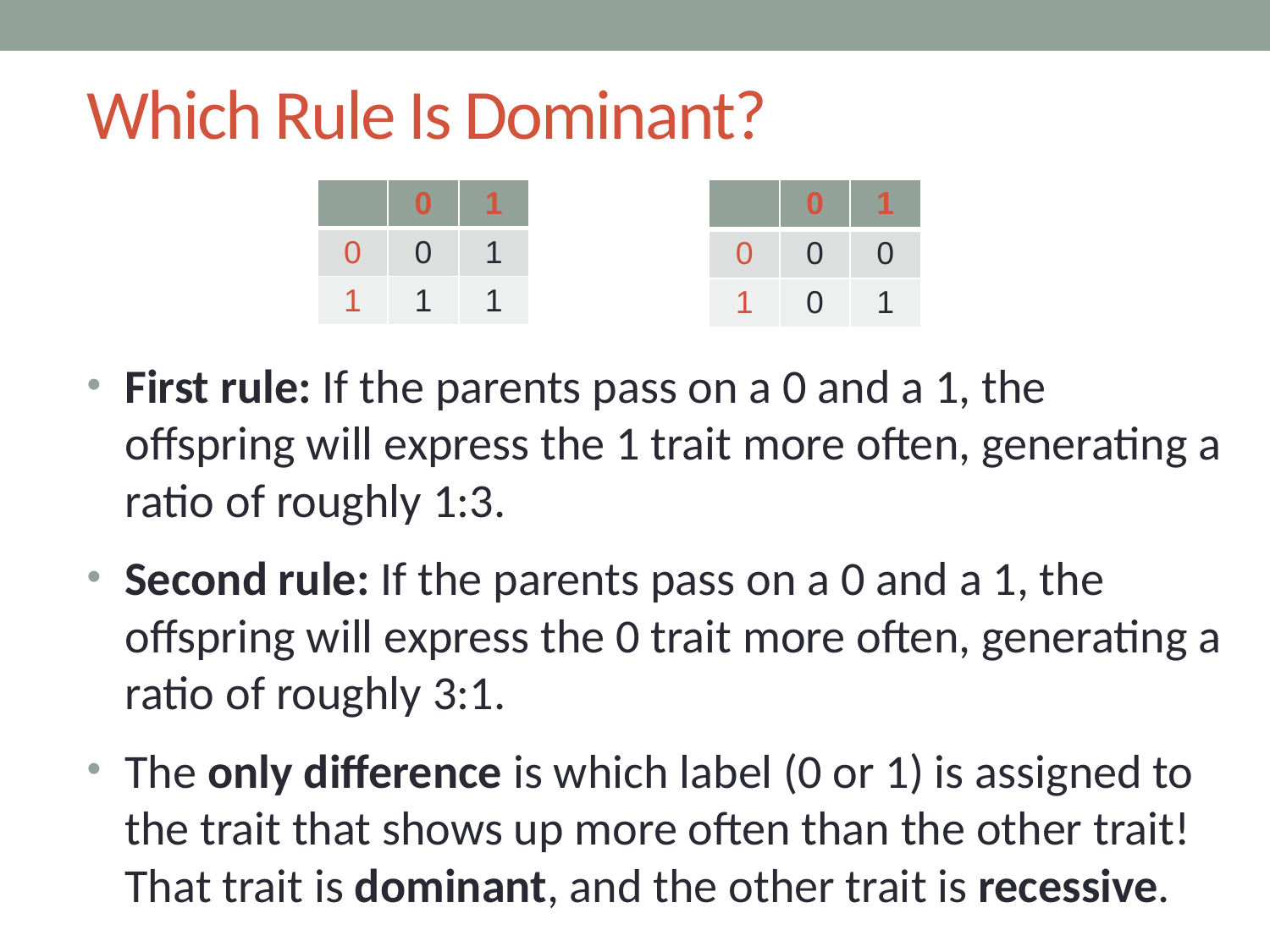

# Which Rule Is Dominant?
|  | 0 | 1 |
| --- | --- | --- |
| 0 | 0 | 1 |
| 1 | 1 | 1 |
|  | 0 | 1 |
| --- | --- | --- |
| 0 | 0 | 0 |
| 1 | 0 | 1 |
First rule: If the parents pass on a 0 and a 1, the offspring will express the 1 trait more often, generating a ratio of roughly 1:3.
Second rule: If the parents pass on a 0 and a 1, the offspring will express the 0 trait more often, generating a ratio of roughly 3:1.
The only difference is which label (0 or 1) is assigned to the trait that shows up more often than the other trait! That trait is dominant, and the other trait is recessive.